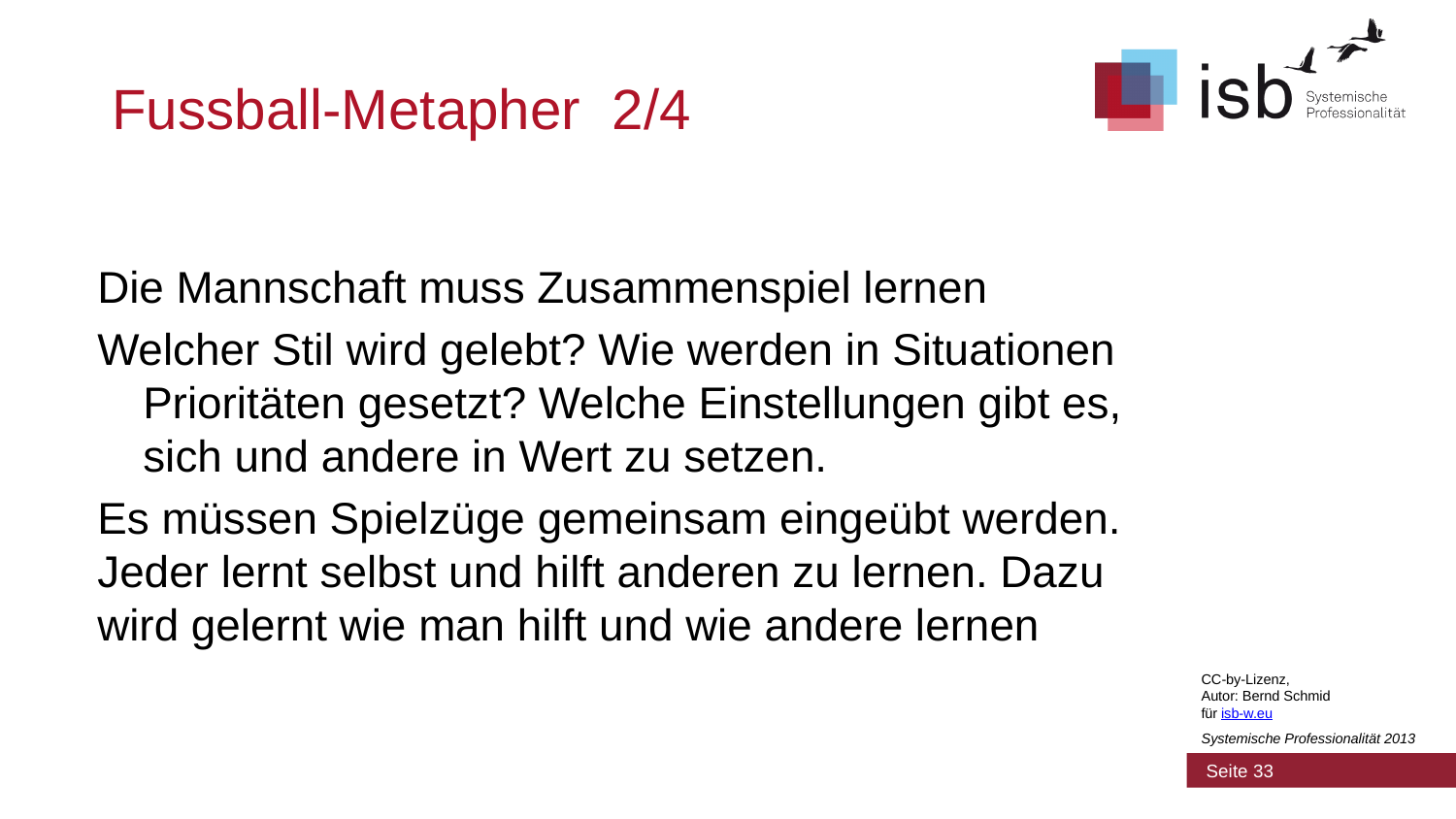

# Fussball-Metapher  2/4

Die Mannschaft muss Zusammenspiel lernen
Welcher Stil wird gelebt? Wie werden in Situationen Prioritäten gesetzt? Welche Einstellungen gibt es, sich und andere in Wert zu setzen.
Es müssen Spielzüge gemeinsam eingeübt werden. Jeder lernt selbst und hilft anderen zu lernen. Dazu wird gelernt wie man hilft und wie andere lernen
 Seite 33